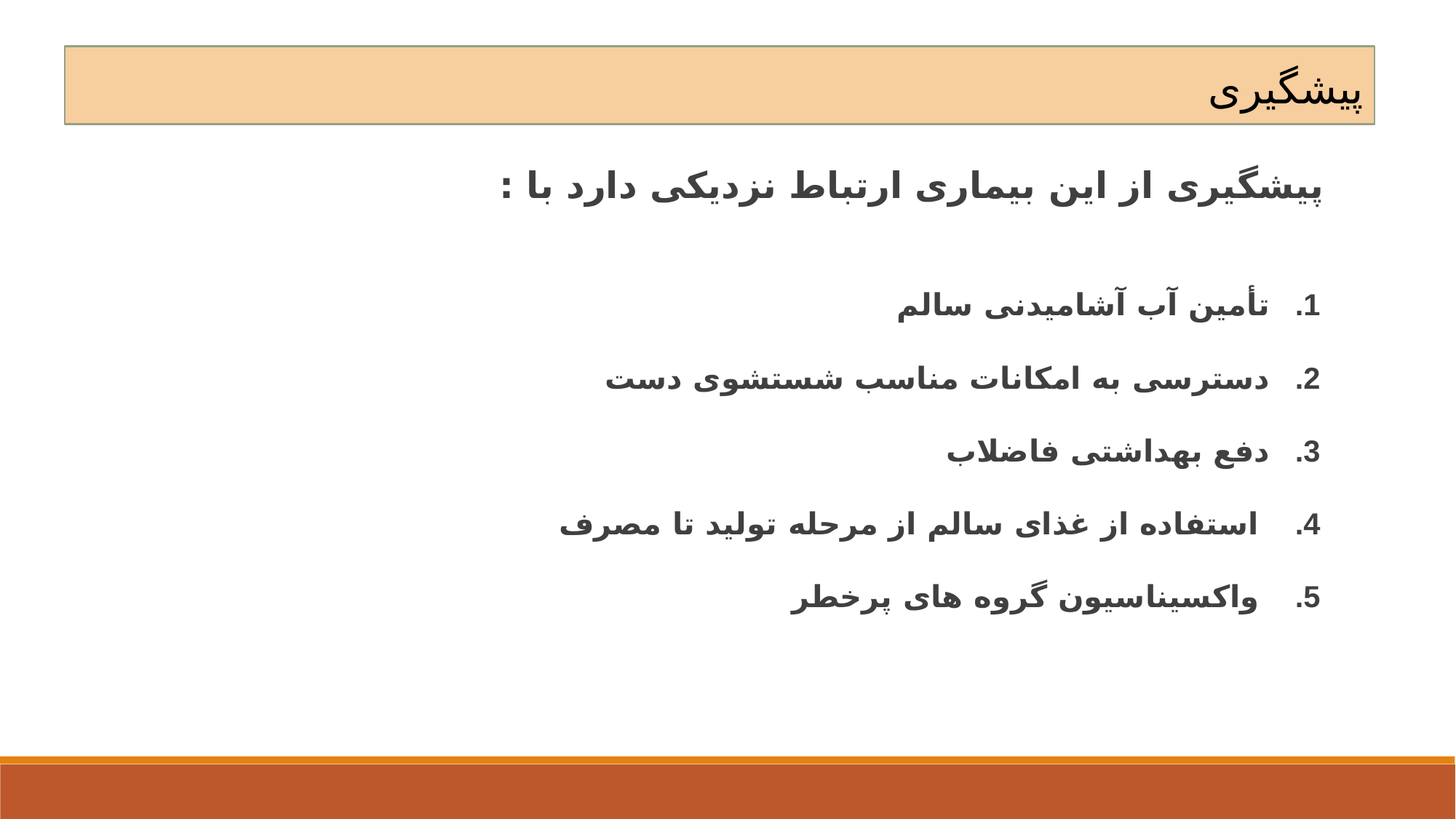

پیشگیری

پیشگیری از این بیماری ارتباط نزدیکی دارد با :

تأمین آب آشامیدنی سالم
دسترسی به امکانات مناسب شستشوی دست
دفع بهداشتی فاضلاب
 استفاده از غذای سالم از مرحله تولید تا مصرف
 واکسیناسیون گروه های پرخطر